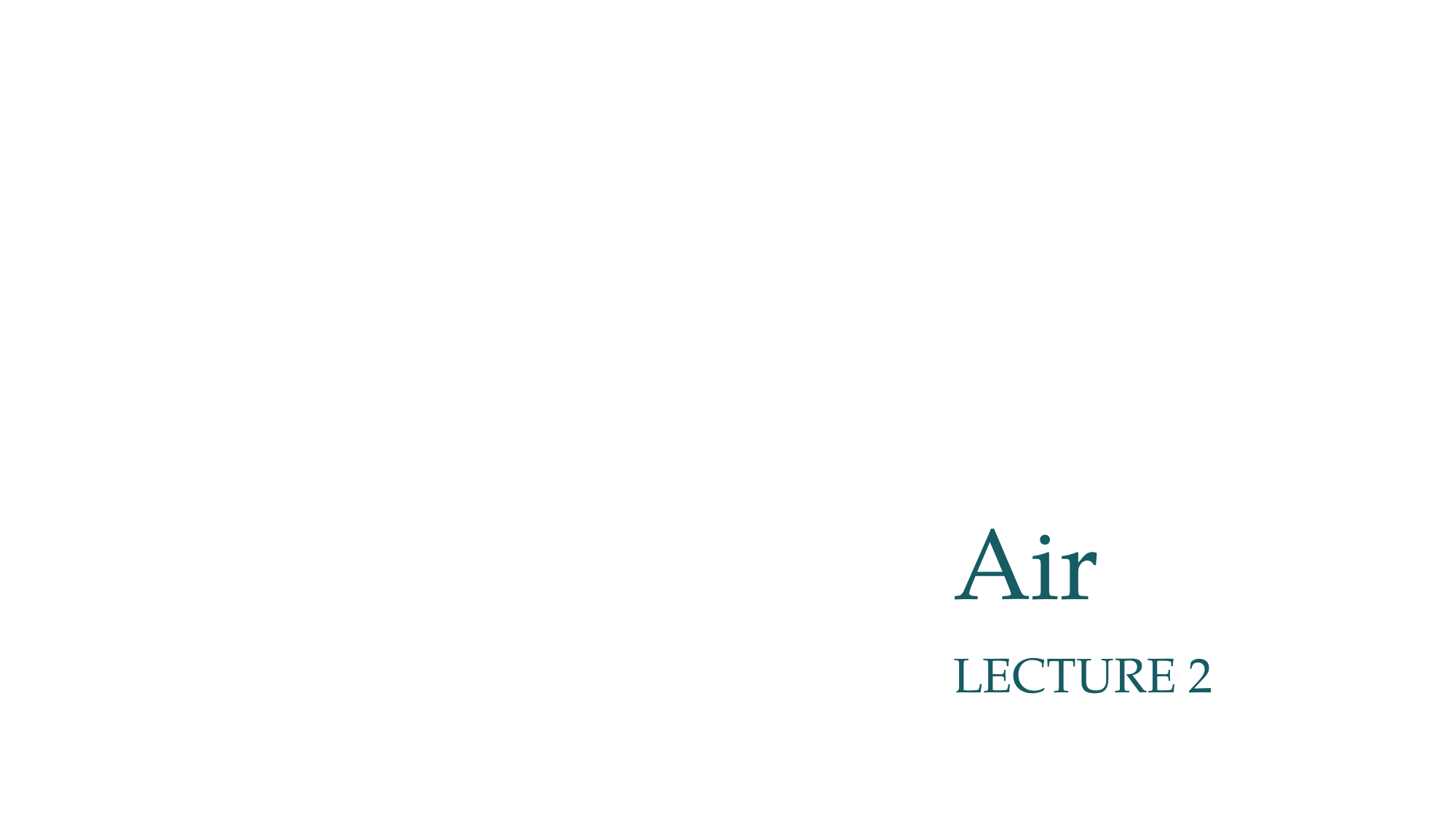

Dr. IEcheverry, CAMS, KSU, 2nd3637
1
# Air
Lecture 2